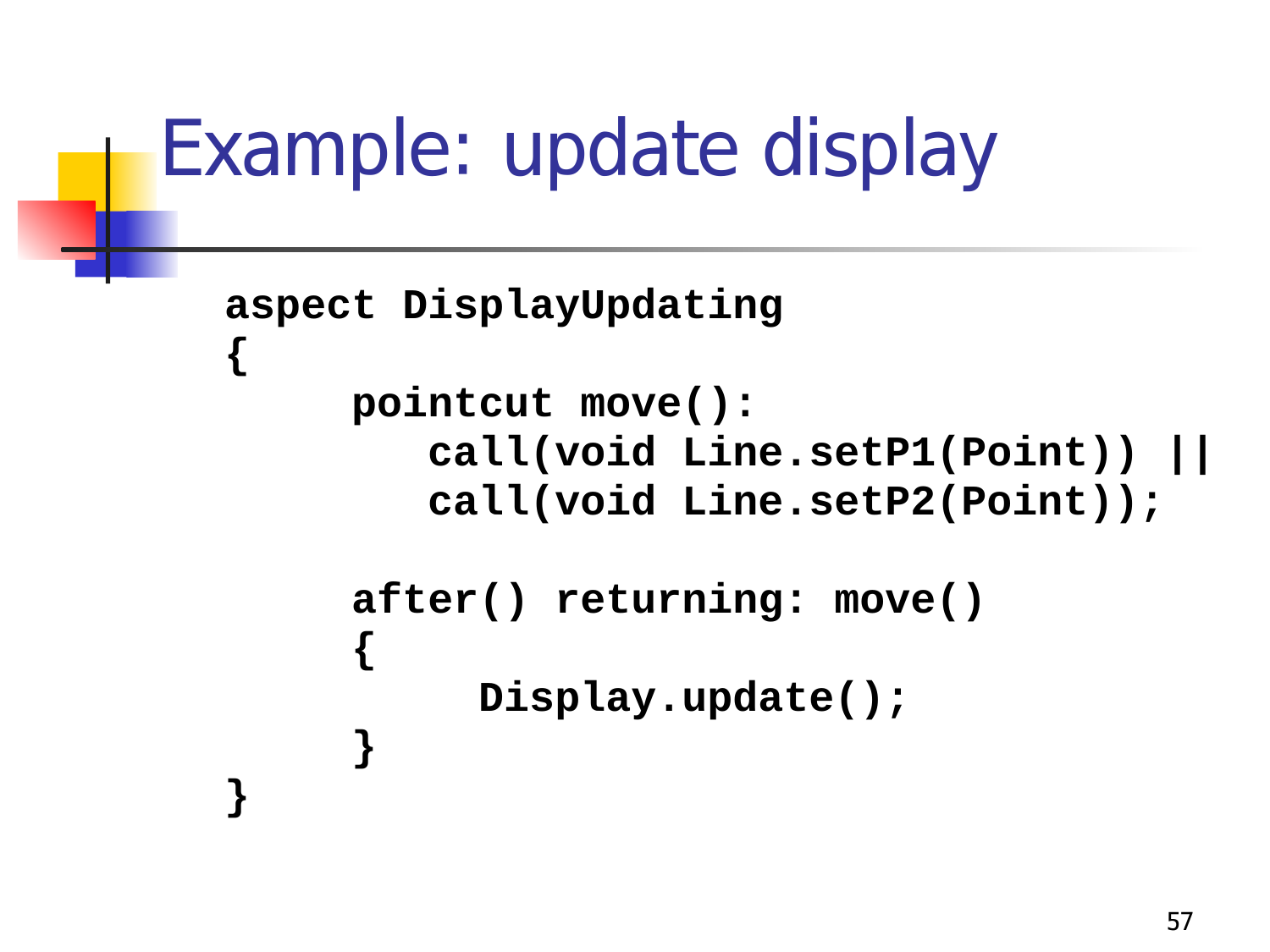

# Example: update display
	aspect DisplayUpdating
	{
		pointcut move():
		   call(void Line.setP1(Point)) ||
		   call(void Line.setP2(Point));

		after() returning: move()
		{
			Display.update();
		}
	}

57